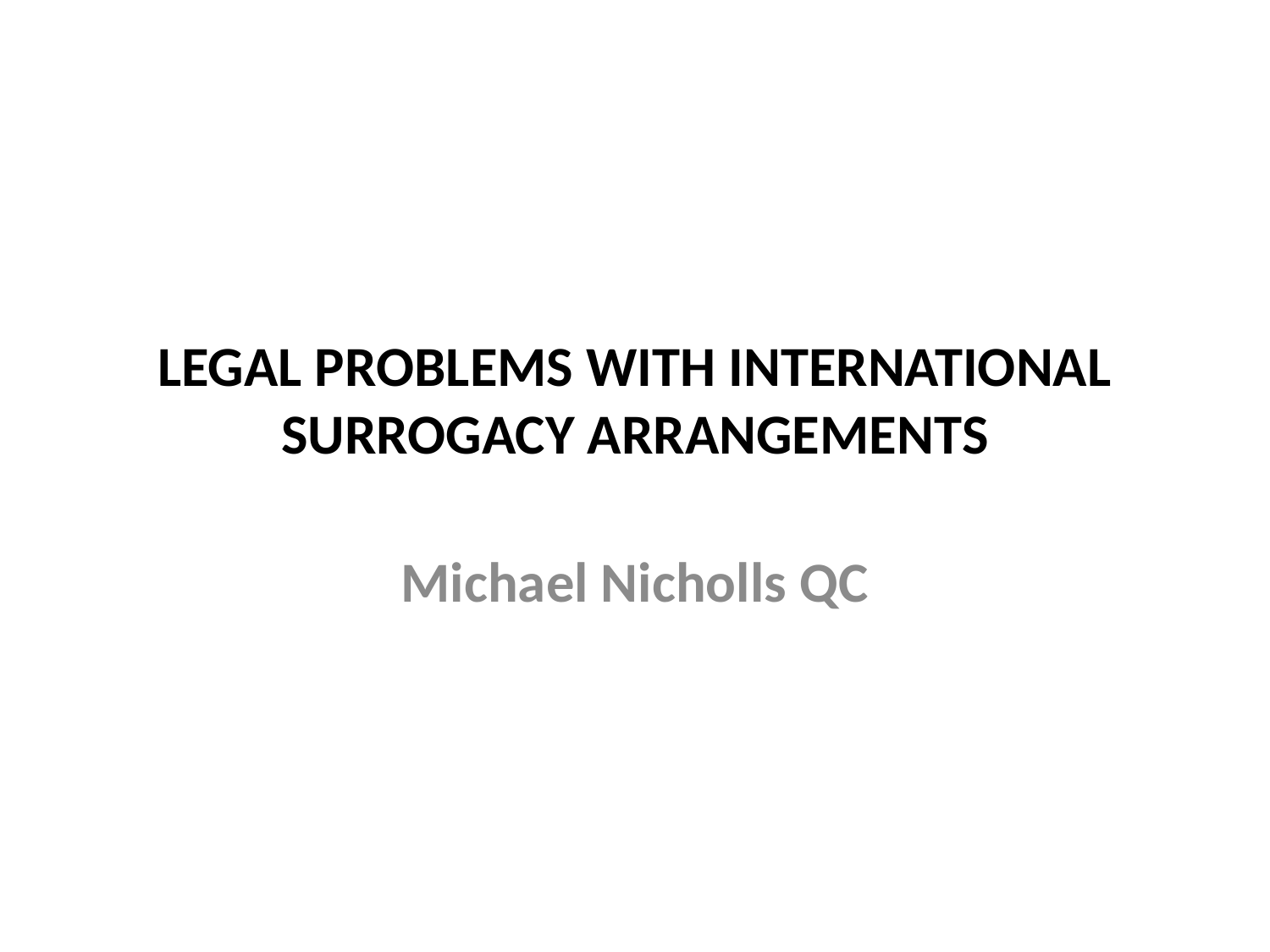

# LEGAL PROBLEMS WITH INTERNATIONAL SURROGACY ARRANGEMENTS
Michael Nicholls QC